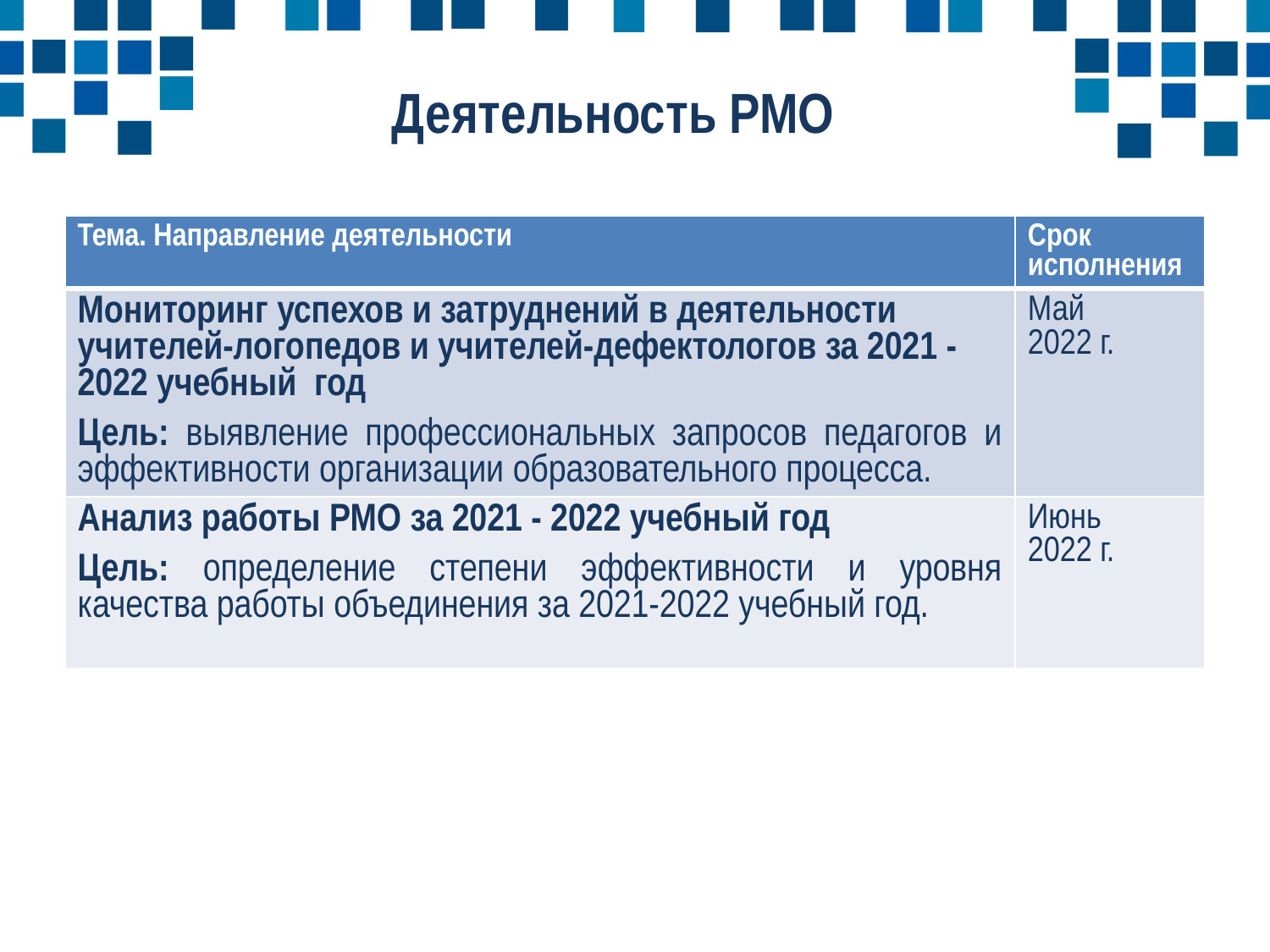

Деятельность РМО
| Тема. Направление деятельности | Срок исполнения |
| --- | --- |
| Мониторинг успехов и затруднений в деятельности учителей-логопедов и учителей-дефектологов за 2021 - 2022 учебный год Цель: выявление профессиональных запросов педагогов и эффективности организации образовательного процесса. | Май 2022 г. |
| Анализ работы РМО за 2021 - 2022 учебный год Цель: определение степени эффективности и уровня качества работы объединения за 2021-2022 учебный год. | Июнь 2022 г. |